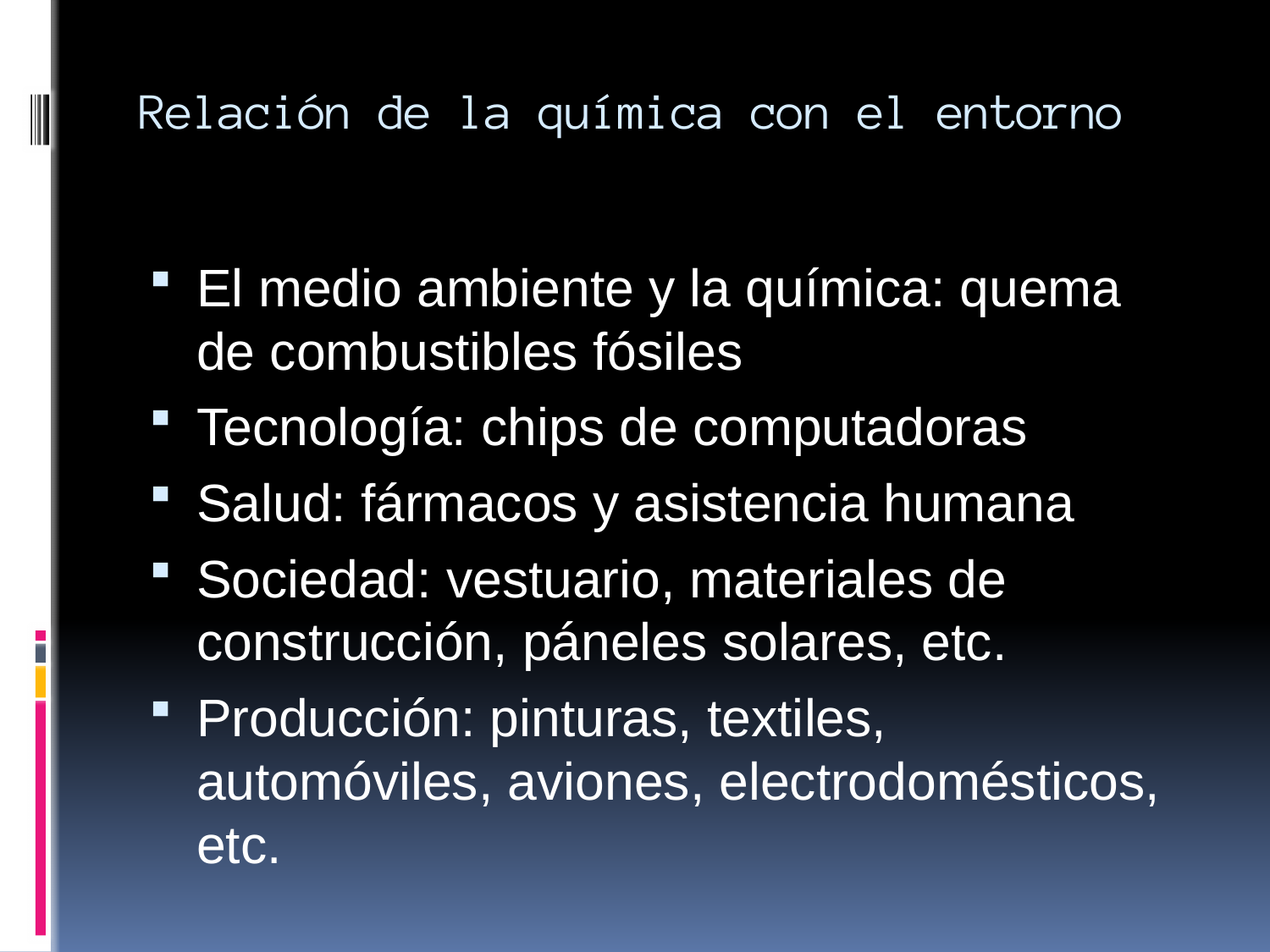

# Relación de la química con el entorno
El medio ambiente y la química: quema de combustibles fósiles
Tecnología: chips de computadoras
Salud: fármacos y asistencia humana
Sociedad: vestuario, materiales de construcción, páneles solares, etc.
Producción: pinturas, textiles, automóviles, aviones, electrodomésticos, etc.